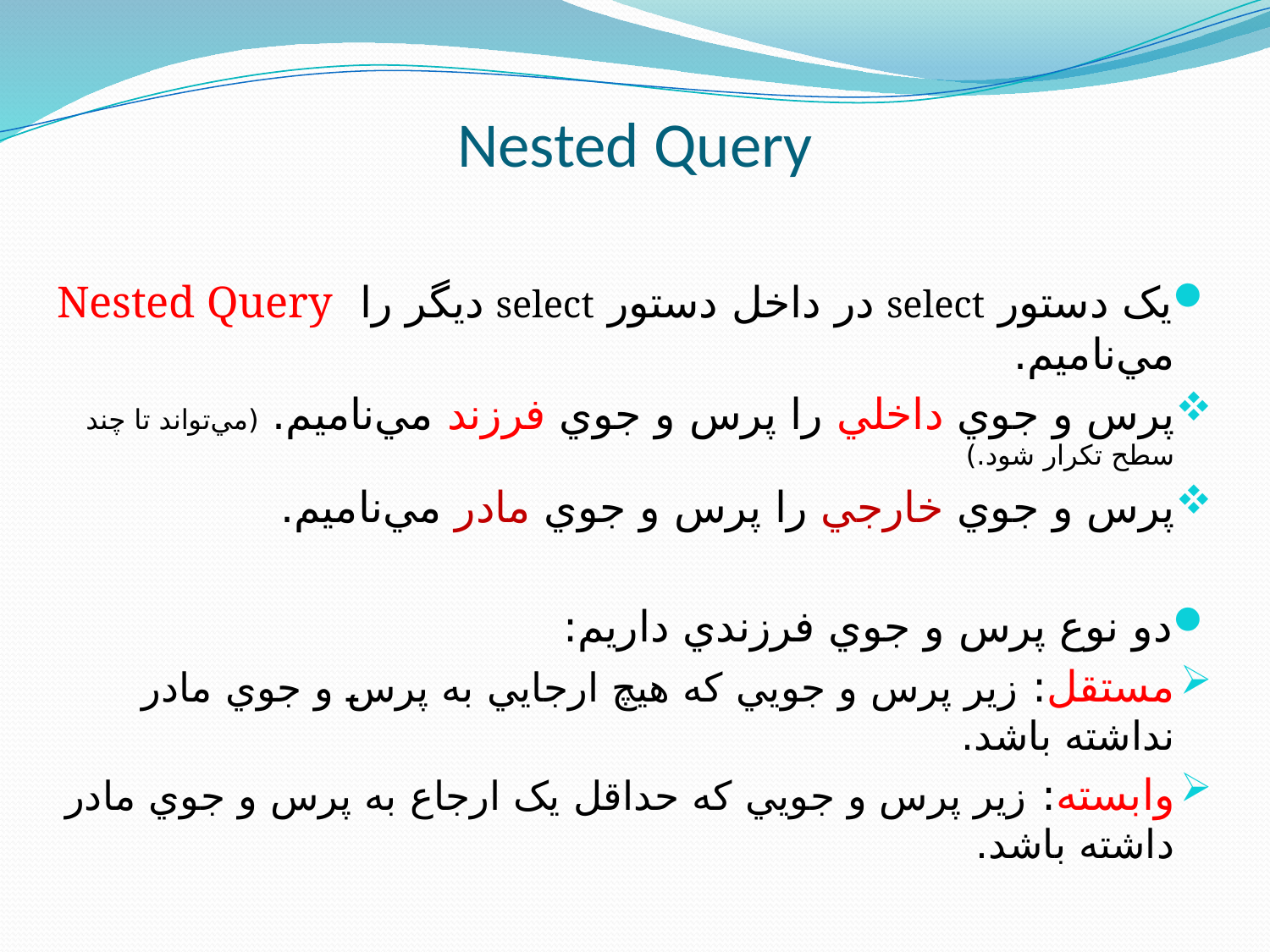

# Nested Query
يک دستور select در داخل دستور select ديگر را  Nested Query مي‌ناميم.
پرس و جوي داخلي را پرس و جوي فرزند مي‌ناميم. (مي‌تواند تا چند سطح تکرار شود.)
پرس و جوي خارجي را پرس و جوي مادر مي‌ناميم.

دو نوع پرس و جوي فرزندي داريم:
مستقل: زير پرس و جويي که هيچ ارجايي به پرس و جوي مادر نداشته باشد.
وابسته: زير پرس و جويي که حداقل يک ارجاع به پرس و جوي مادر داشته باشد.